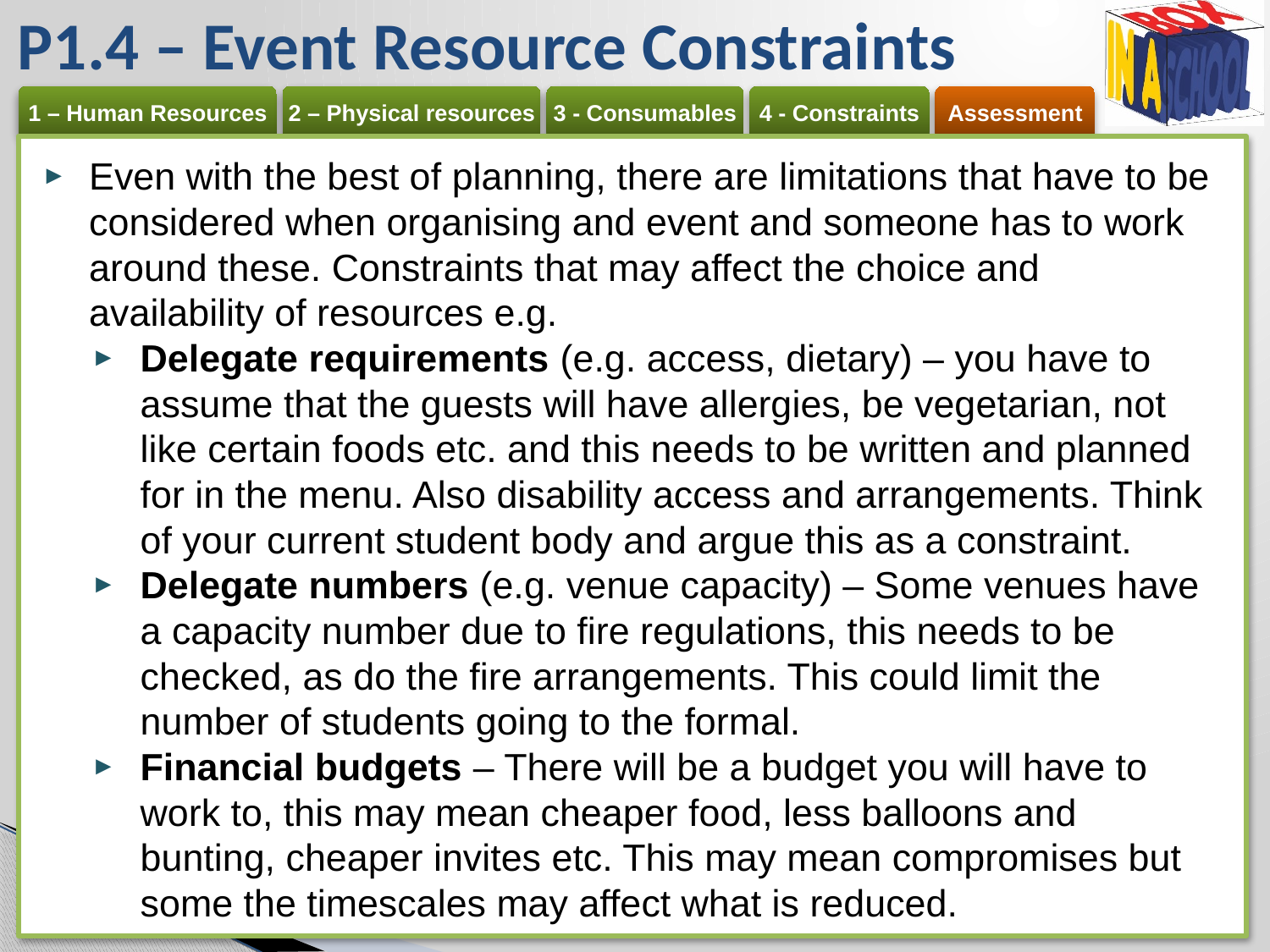

# P1.4 – Event Resource Constraints
Even with the best of planning, there are limitations that have to be considered when organising and event and someone has to work around these. Constraints that may affect the choice and availability of resources e.g.
Delegate requirements (e.g. access, dietary) – you have to assume that the guests will have allergies, be vegetarian, not like certain foods etc. and this needs to be written and planned for in the menu. Also disability access and arrangements. Think of your current student body and argue this as a constraint.
Delegate numbers (e.g. venue capacity) – Some venues have a capacity number due to fire regulations, this needs to be checked, as do the fire arrangements. This could limit the number of students going to the formal.
Financial budgets – There will be a budget you will have to work to, this may mean cheaper food, less balloons and bunting, cheaper invites etc. This may mean compromises but some the timescales may affect what is reduced.